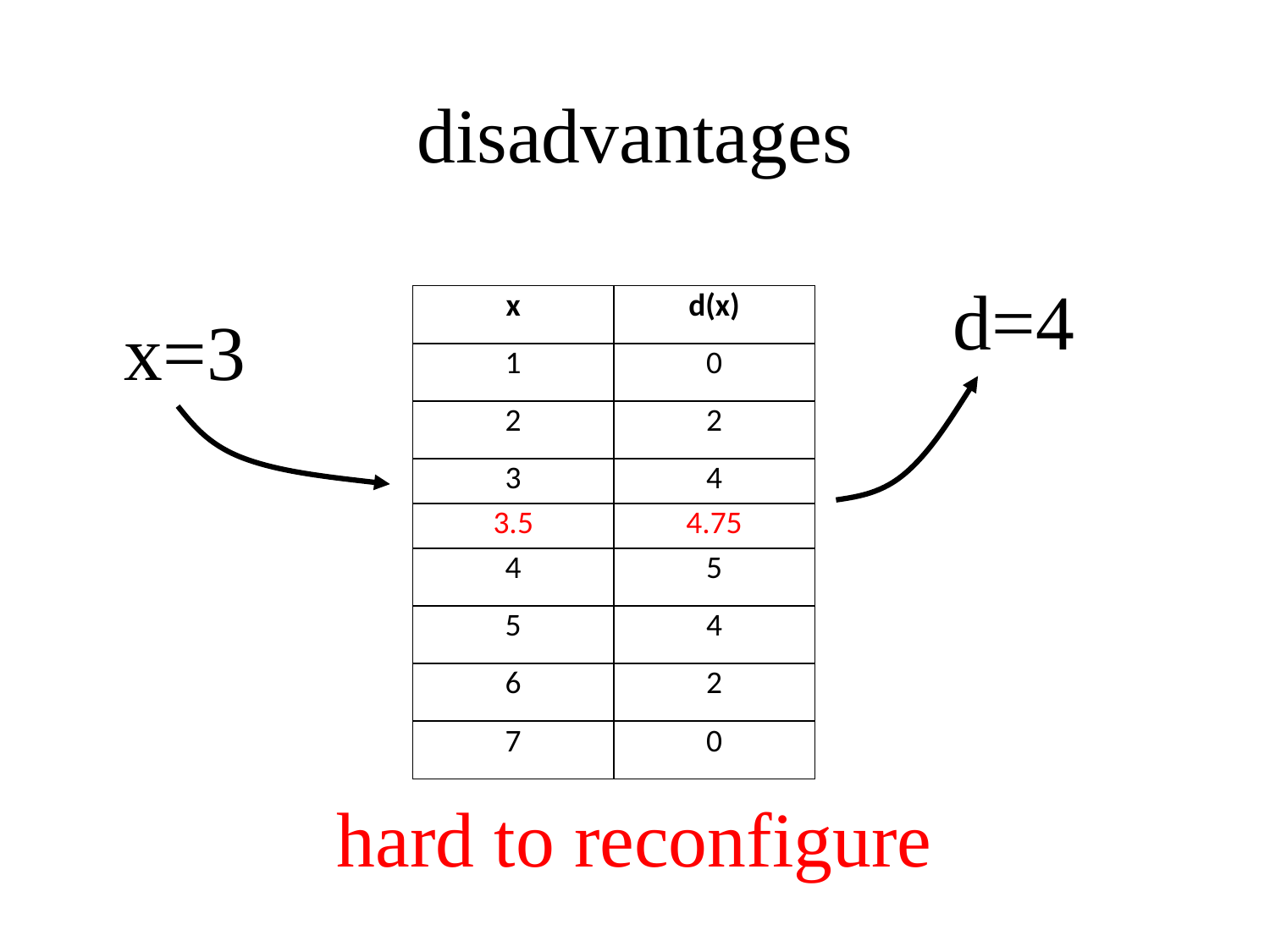

# disadvantages
d=4
x=3
| x | d(x) |
| --- | --- |
| 1 | 0 |
| 2 | 2 |
| 3 | 4 |
| 3.5 | 4.75 |
| 4 | 5 |
| 5 | 4 |
| 6 | 2 |
| 7 | 0 |

hard to reconfigure